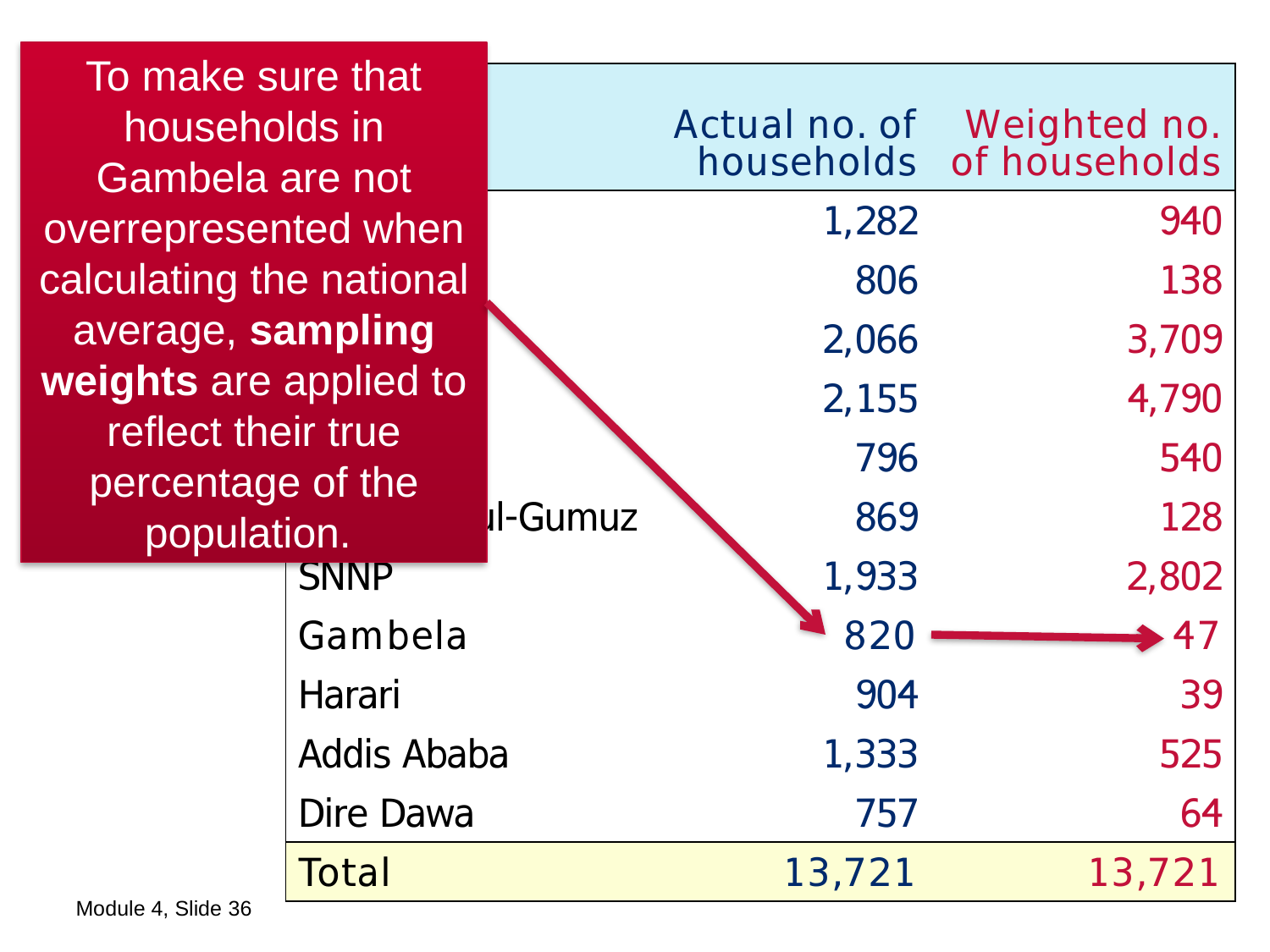

To make sure that households in Gambela are not overrepresented when calculating the national average, sampling weights are applied to reflect their true percentage of the population.
| Region | Actual no. of households | Weighted no. of households |
| --- | --- | --- |
| Tigray | 1,282 | 940 |
| Affar | 806 | 138 |
| Amhara | 2,066 | 3,709 |
| Oromiya | 2,155 | 4,790 |
| Somali | 796 | 540 |
| Benishangul-Gumuz | 869 | 128 |
| SNNP | 1,933 | 2,802 |
| Gambela | 820 | 47 |
| Harari | 904 | 39 |
| Addis Ababa | 1,333 | 525 |
| Dire Dawa | 757 | 64 |
| Total | 13,721 | 13,721 |
Module 4, Slide 36